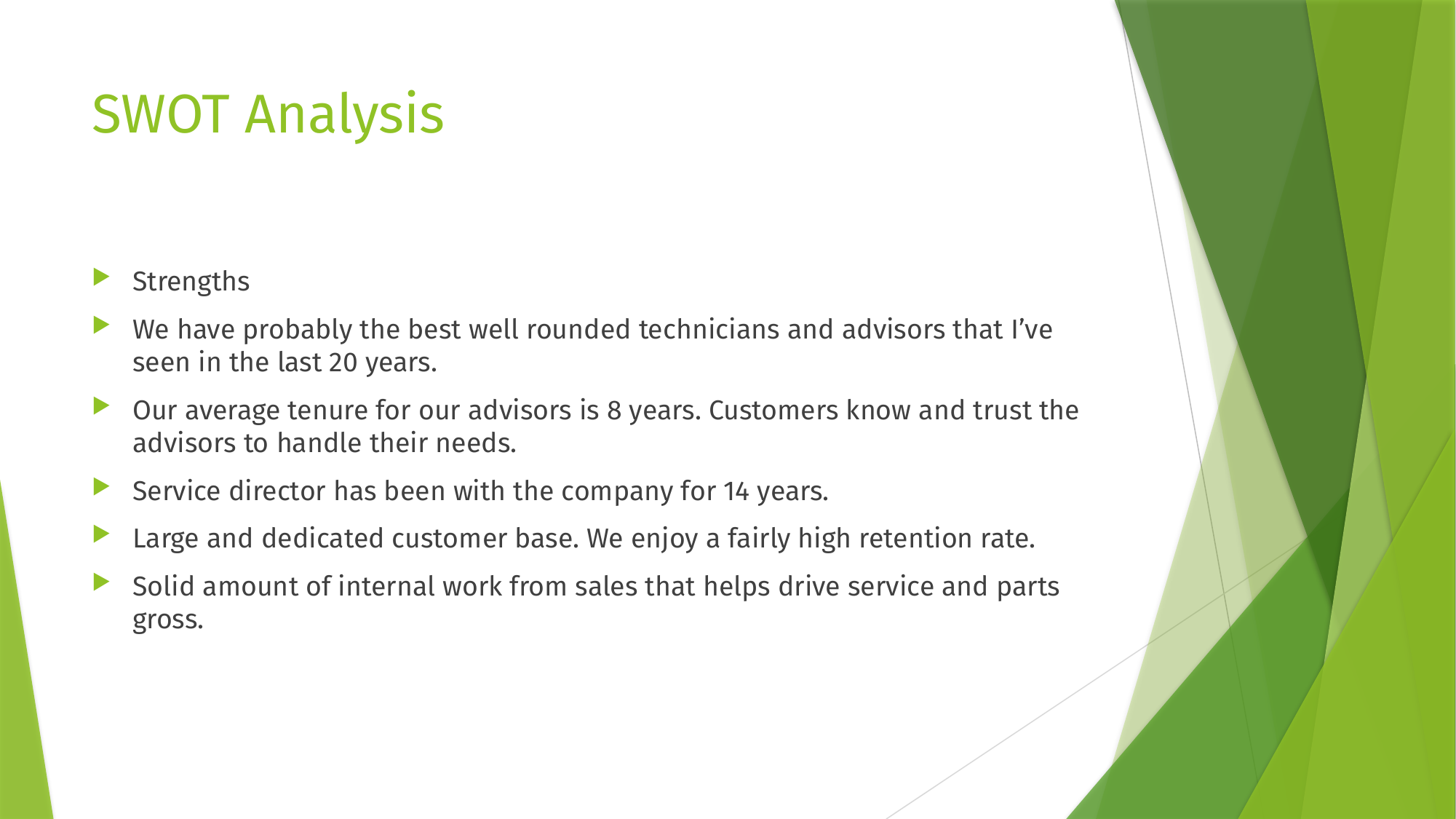

# SWOT Analysis
Strengths
We have probably the best well rounded technicians and advisors that I’ve seen in the last 20 years.
Our average tenure for our advisors is 8 years. Customers know and trust the advisors to handle their needs.
Service director has been with the company for 14 years.
Large and dedicated customer base. We enjoy a fairly high retention rate.
Solid amount of internal work from sales that helps drive service and parts gross.